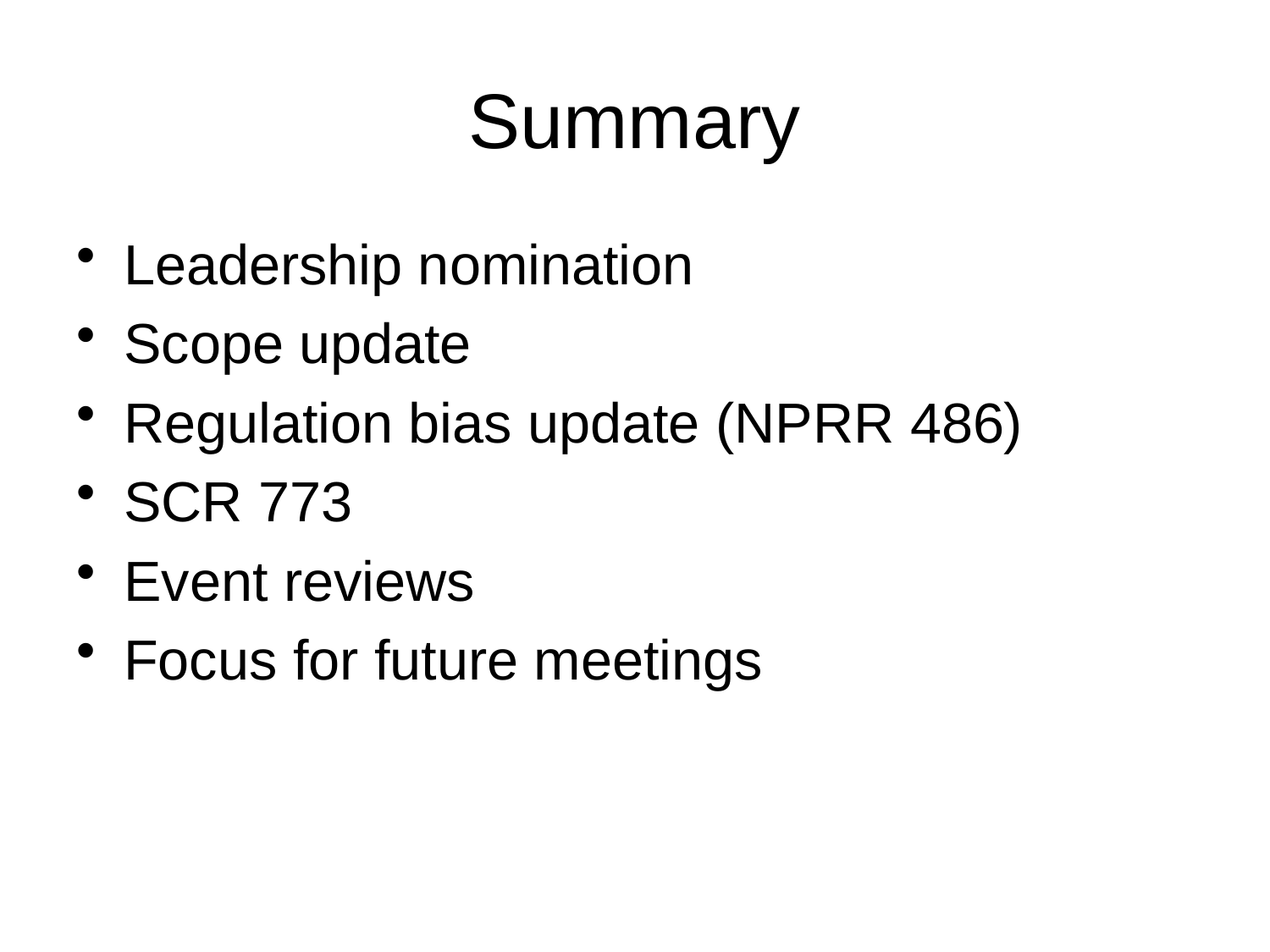

# Summary
Leadership nomination
Scope update
Regulation bias update (NPRR 486)
SCR 773
Event reviews
Focus for future meetings